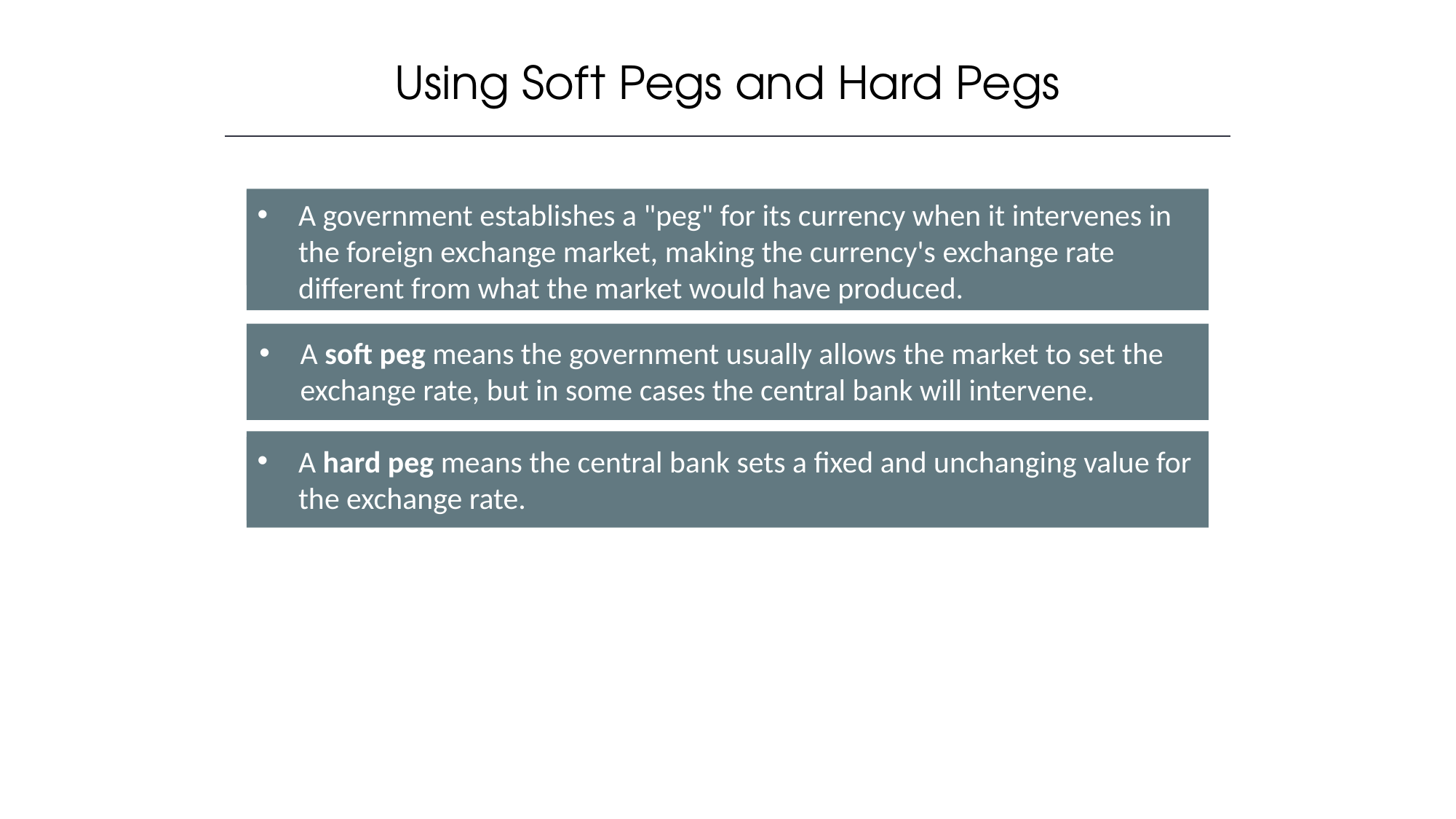

Using Soft Pegs and Hard Pegs

A government establishes a "peg" for its currency when it intervenes in the foreign exchange market, making the currency's exchange rate different from what the market would have produced.

A soft peg means the government usually allows the market to set the exchange rate, but in some cases the central bank will intervene.

A hard peg means the central bank sets a fixed and unchanging value for the exchange rate.